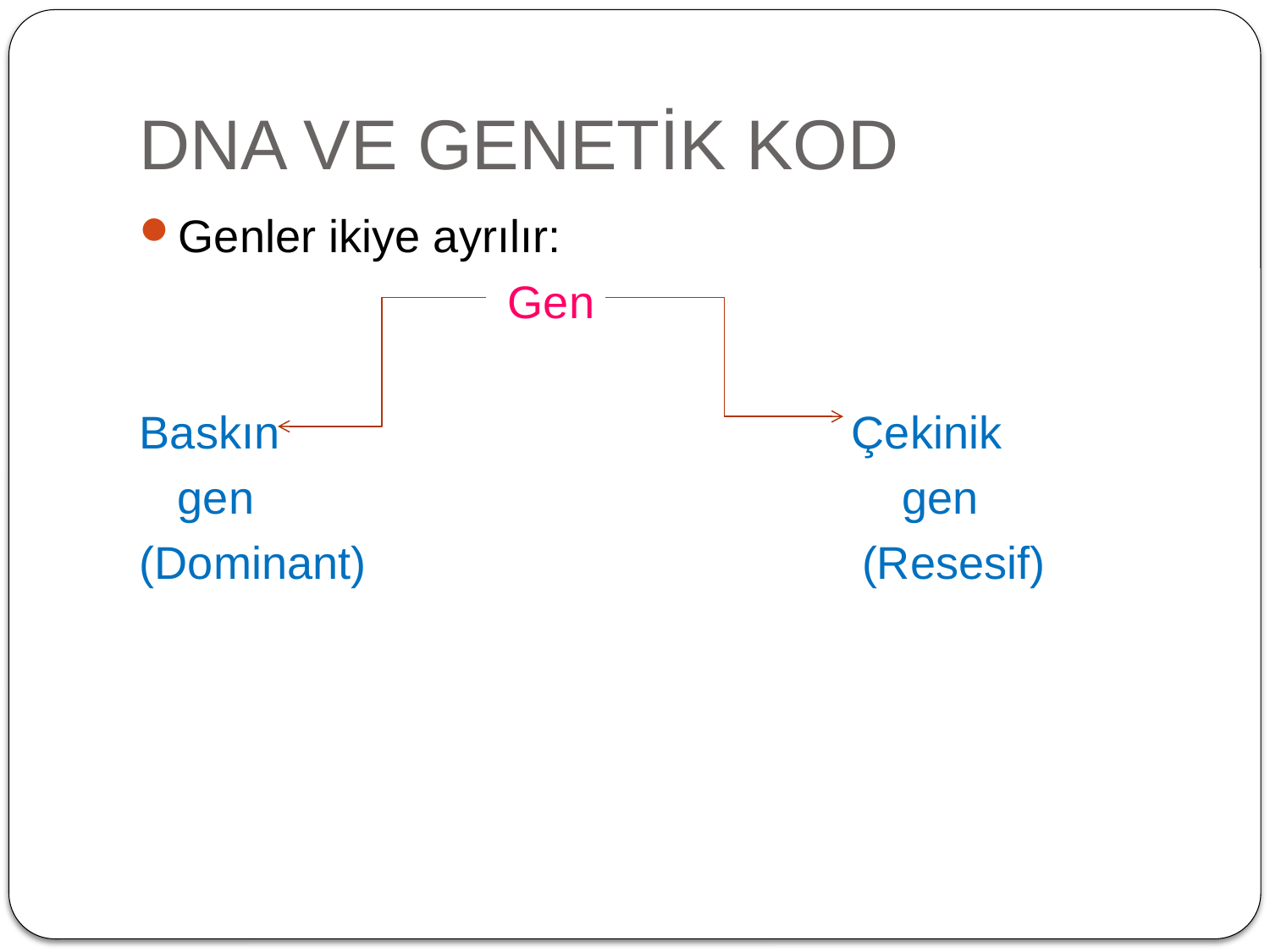

# DNA VE GENETİK KOD
Genler ikiye ayrılır:
                             Gen

Baskın                                             Çekinik
   gen                                                   gen
(Dominant)                                       (Resesif)